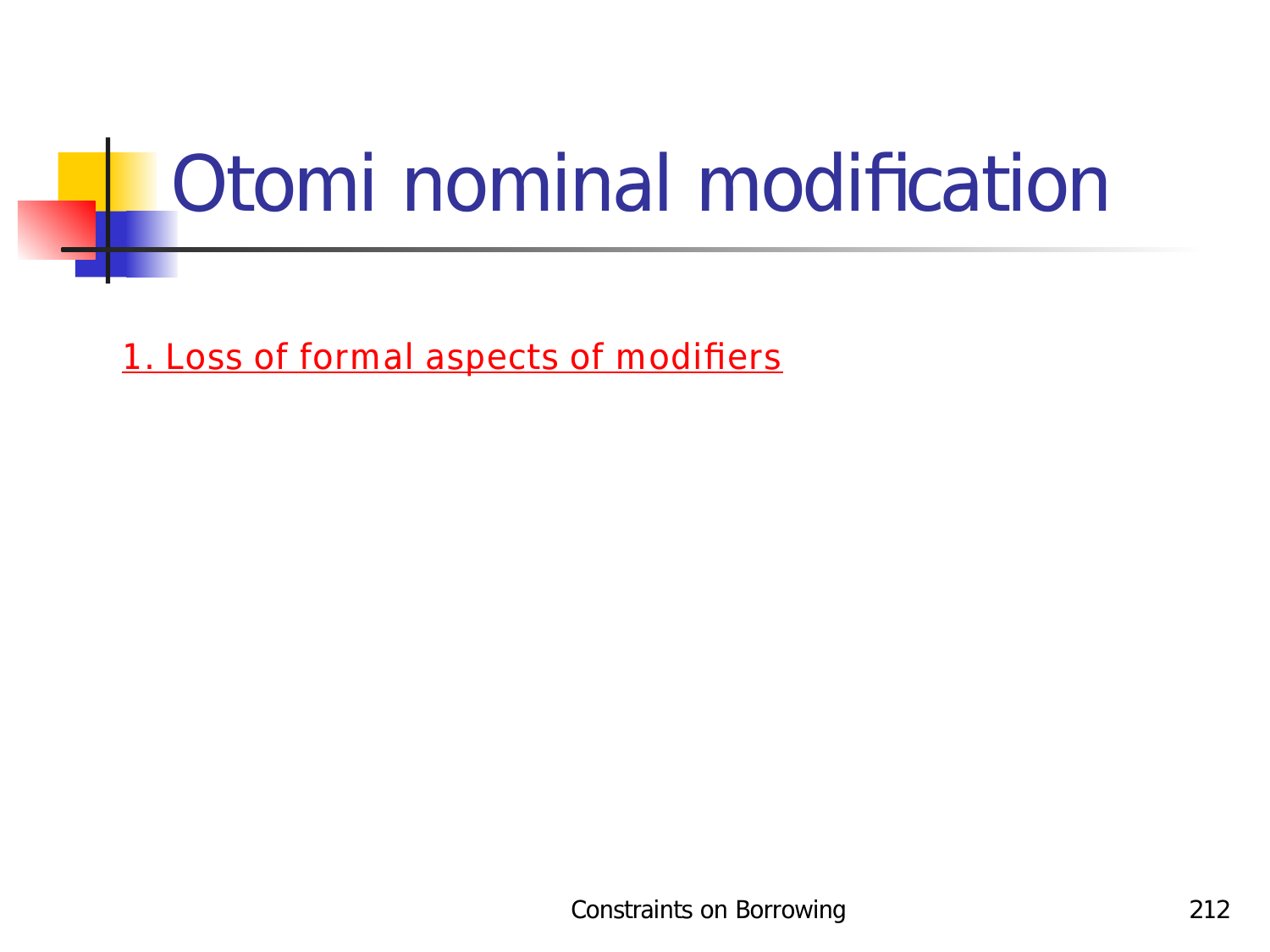

# Otomi nominal modification
1. Loss of formal aspects of modifiers
Constraints on Borrowing
212